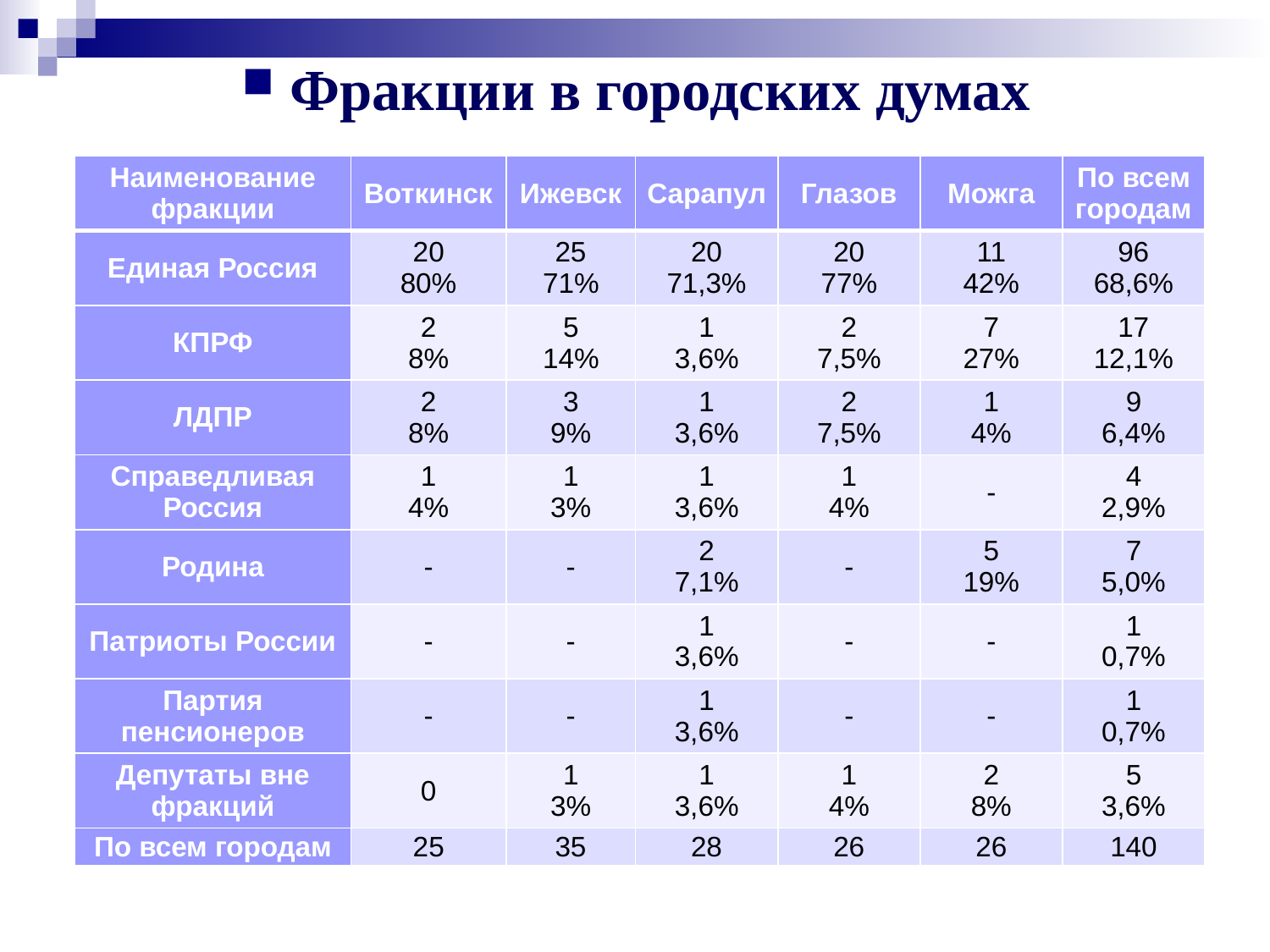

# Фракции в городских думах
| Наименование фракции | Воткинск | Ижевск | Сарапул | Глазов | Можга | По всем городам |
| --- | --- | --- | --- | --- | --- | --- |
| Единая Россия | 20 80% | 25 71% | 20 71,3% | 20 77% | 11 42% | 96 68,6% |
| КПРФ | 2 8% | 5 14% | 1 3,6% | 2 7,5% | 7 27% | 17 12,1% |
| ЛДПР | 2 8% | 3 9% | 1 3,6% | 2 7,5% | 1 4% | 9 6,4% |
| Справедливая Россия | 1 4% | 1 3% | 1 3,6% | 1 4% | - | 4 2,9% |
| Родина | - | - | 2 7,1% | - | 5 19% | 7 5,0% |
| Патриоты России | - | - | 1 3,6% | - | - | 1 0,7% |
| Партия пенсионеров | - | - | 1 3,6% | - | - | 1 0,7% |
| Депутаты вне фракций | 0 | 1 3% | 1 3,6% | 1 4% | 2 8% | 5 3,6% |
| По всем городам | 25 | 35 | 28 | 26 | 26 | 140 |